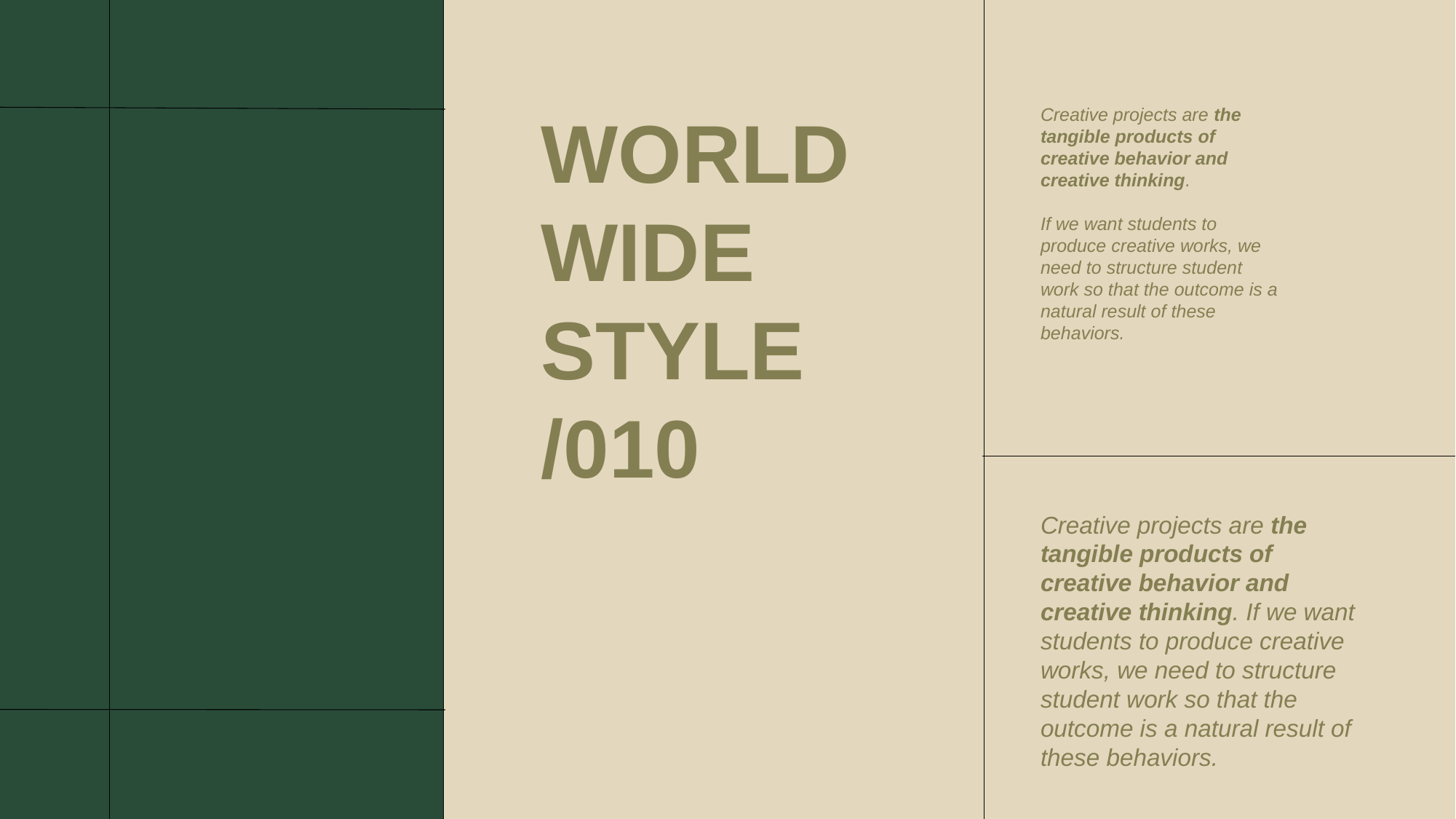

WORLD WIDE STYLE
/010
Creative projects are the tangible products of creative behavior and creative thinking.

If we want students to produce creative works, we need to structure student work so that the outcome is a natural result of these behaviors.

Creative projects are the tangible products of creative behavior and creative thinking. If we want students to produce creative works, we need to structure student work so that the outcome is a natural result of these behaviors.